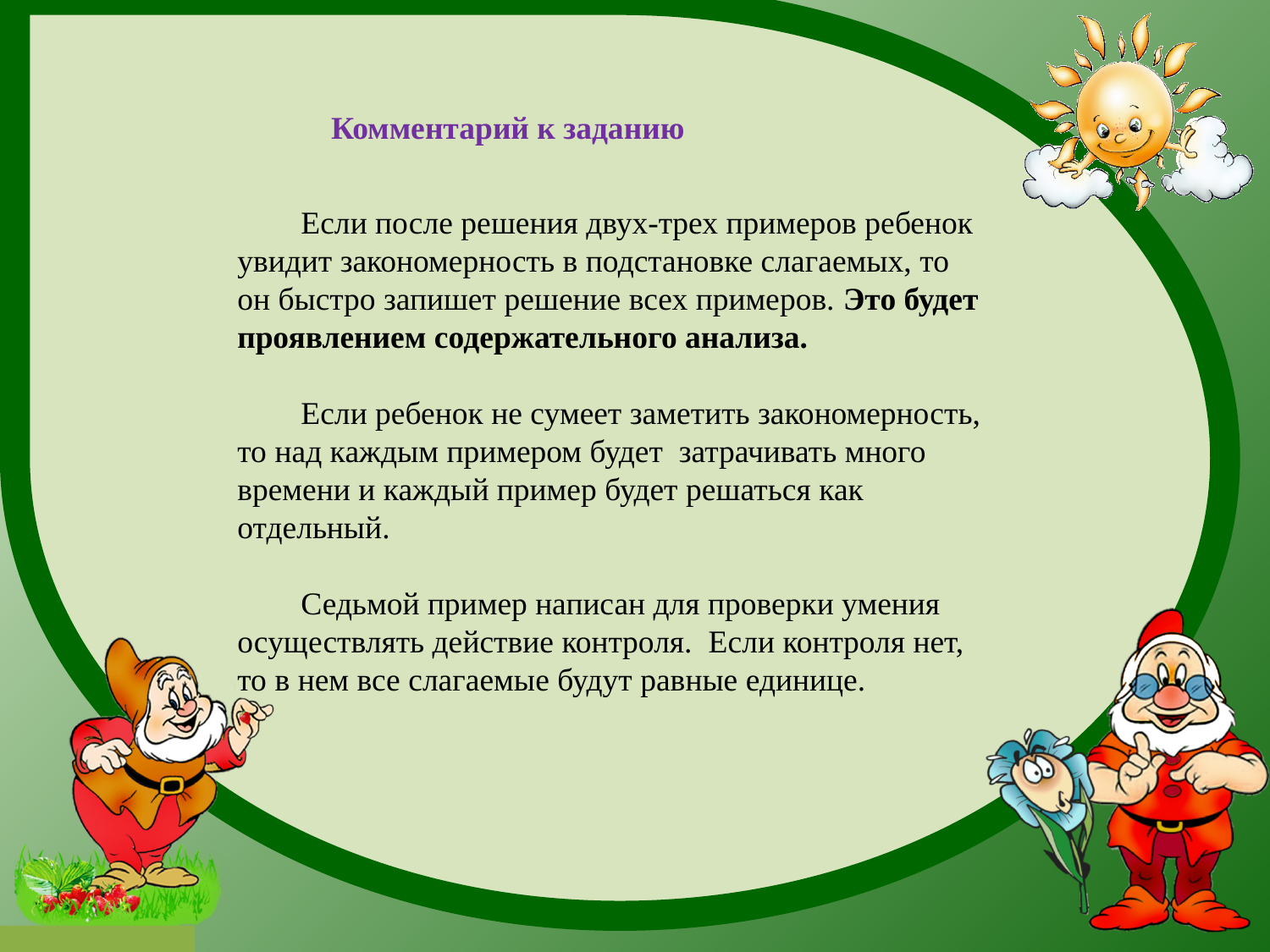

Комментарий к заданию
Если после решения двух-трех примеров ребенок увидит закономерность в подстановке слагаемых, то он быстро запишет решение всех примеров. Это будет проявлением содержательного анализа.

Если ребенок не сумеет заметить закономерность, то над каждым примером будет  затрачивать много времени и каждый пример будет решаться как отдельный.

Седьмой пример написан для проверки умения осуществлять действие контроля.  Если контроля нет, то в нем все слагаемые будут равные единице.